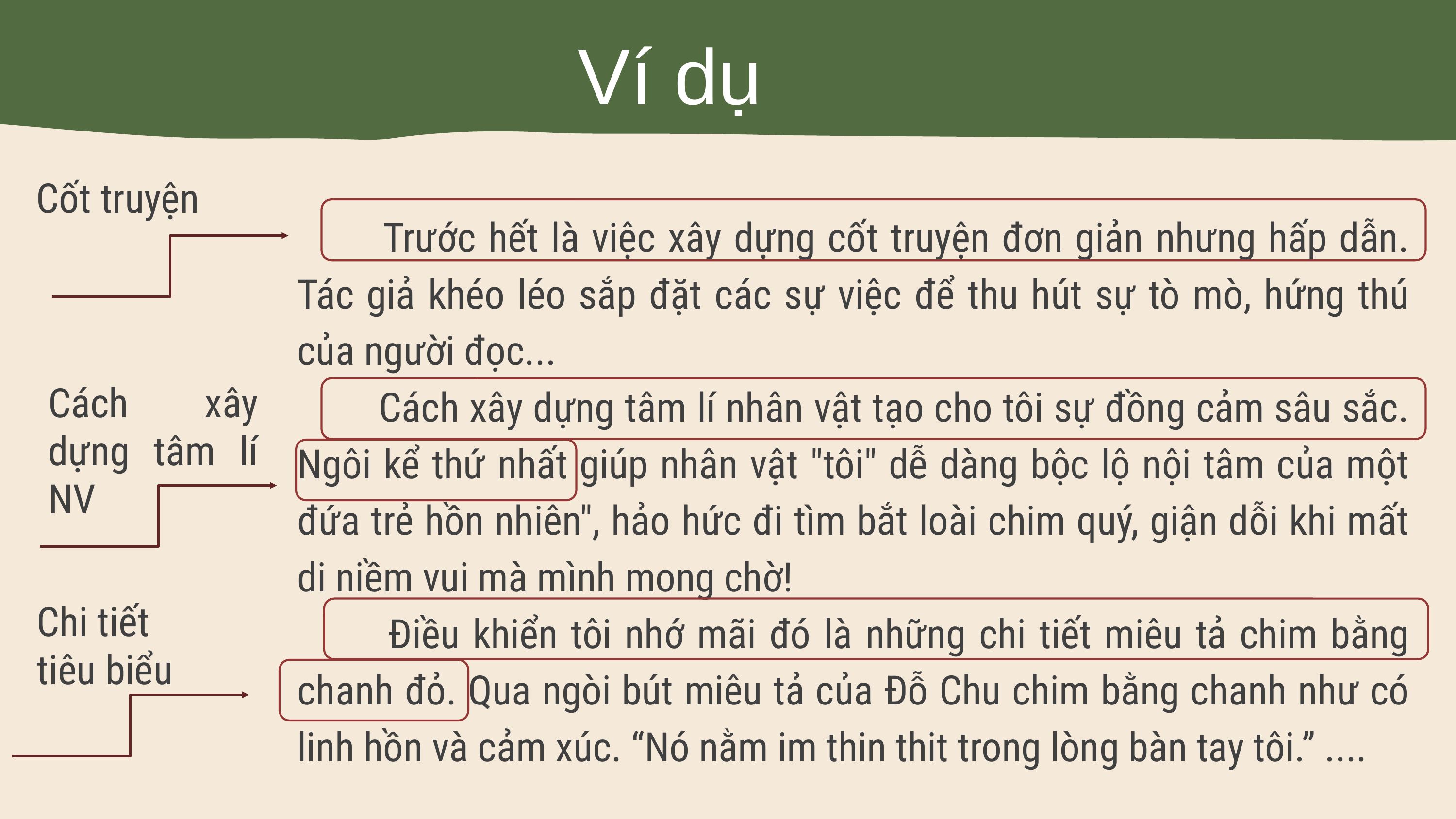

Ví dụ
Cốt truyện

       Trước hết là việc xây dựng cốt truyện đơn giản nhưng hấp dẫn. Tác giả khéo léo sắp đặt các sự việc để thu hút sự tò mò, hứng thú của người đọc...
        Cách xây dựng tâm lí nhân vật tạo cho tôi sự đồng cảm sâu sắc. Ngôi kể thứ nhất giúp nhân vật "tôi" dễ dàng bộc lộ nội tâm của một đứa trẻ hồn nhiên", hảo hức đi tìm bắt loài chim quý, giận dỗi khi mất di niềm vui mà mình mong chờ!
       Điều khiển tôi nhớ mãi đó là những chi tiết miêu tả chim bằng chanh đỏ. Qua ngòi bút miêu tả của Đỗ Chu chim bằng chanh như có linh hồn và cảm xúc. “Nó nằm im thin thit trong lòng bàn tay tôi.” ....

Cách xây dựng tâm lí NV

Chi tiết
tiêu biểu